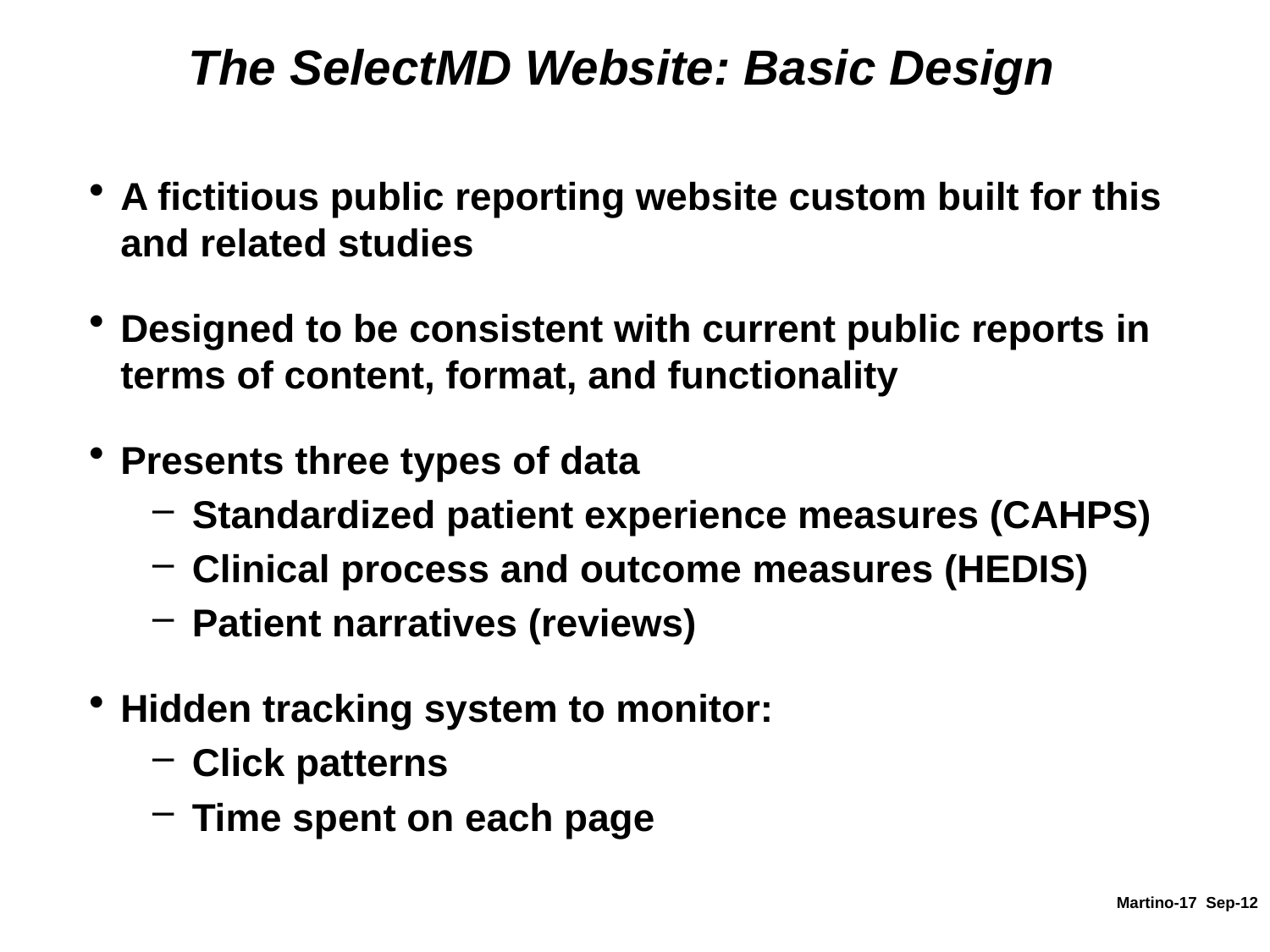

# The SelectMD Website: Basic Design
A fictitious public reporting website custom built for this and related studies
Designed to be consistent with current public reports in terms of content, format, and functionality
Presents three types of data
Standardized patient experience measures (CAHPS)
Clinical process and outcome measures (HEDIS)
Patient narratives (reviews)
Hidden tracking system to monitor:
Click patterns
Time spent on each page

17